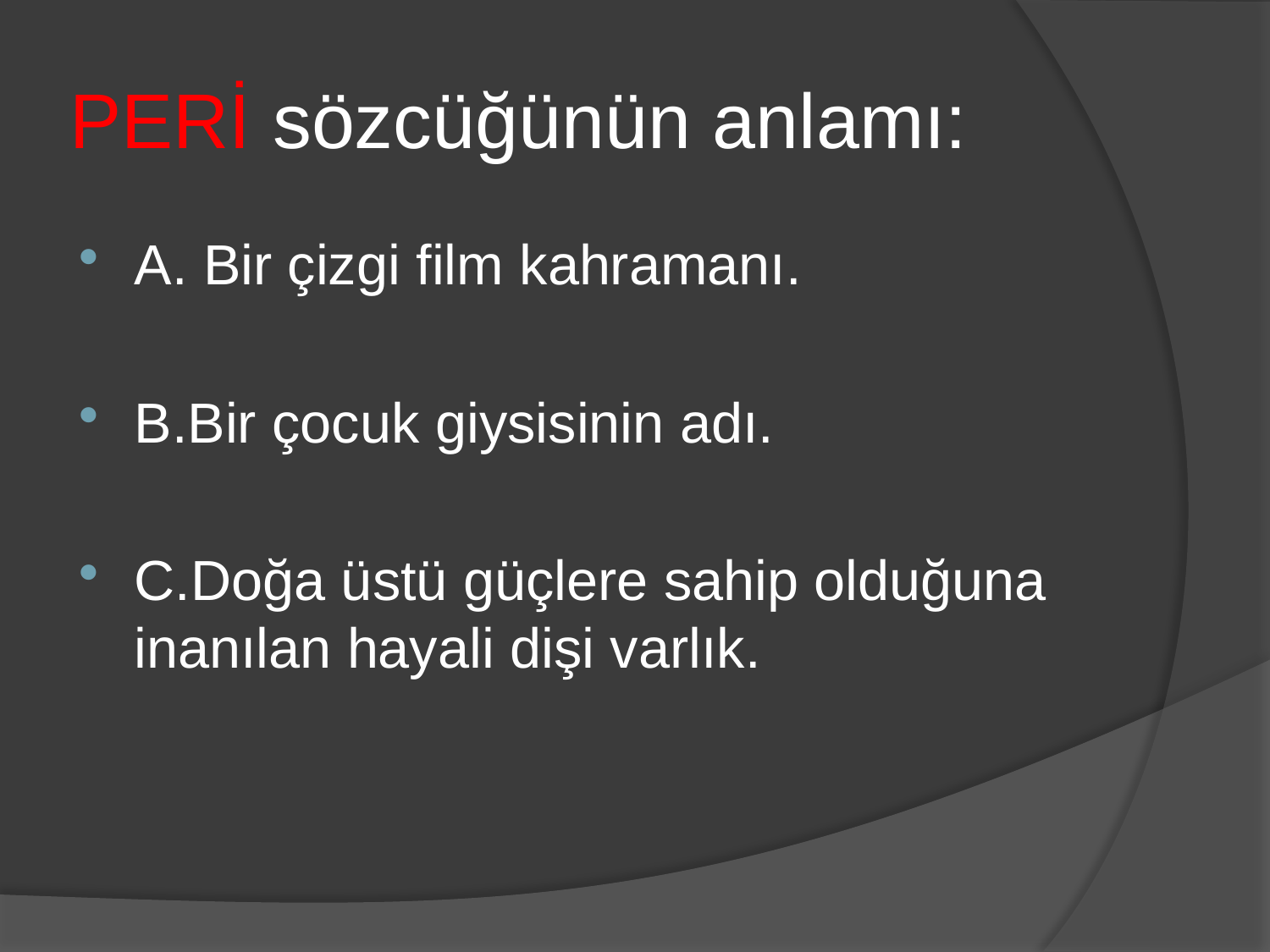

# PERİ sözcüğünün anlamı:
A. Bir çizgi film kahramanı.

B.Bir çocuk giysisinin adı.

C.Doğa üstü güçlere sahip olduğuna inanılan hayali dişi varlık.